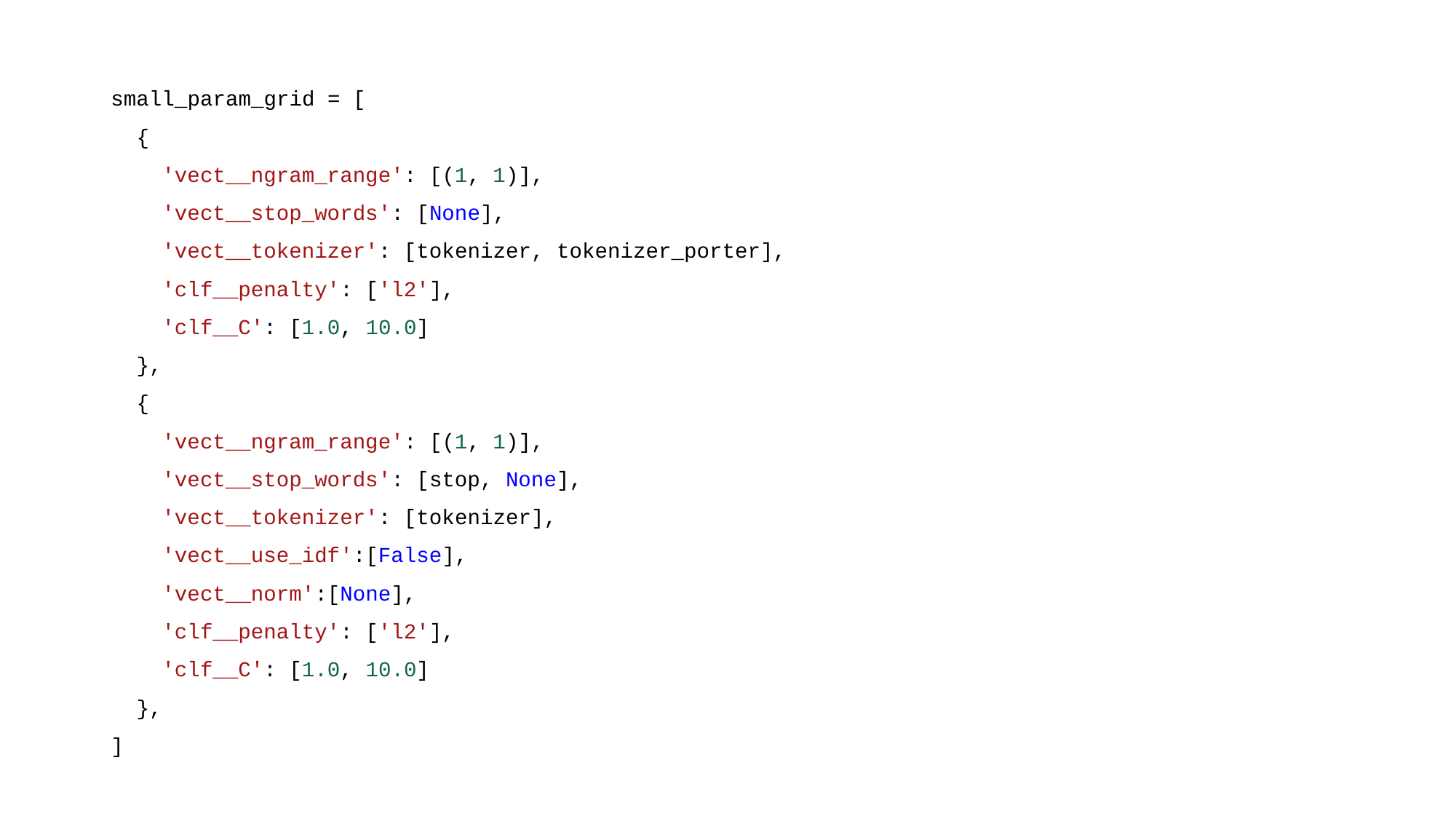

small_param_grid = [
  {
    'vect__ngram_range': [(1, 1)],
    'vect__stop_words': [None],
    'vect__tokenizer': [tokenizer, tokenizer_porter],
    'clf__penalty': ['l2'],
    'clf__C': [1.0, 10.0]
  },
  {
    'vect__ngram_range': [(1, 1)],
    'vect__stop_words': [stop, None],
    'vect__tokenizer': [tokenizer],
    'vect__use_idf':[False],
    'vect__norm':[None],
    'clf__penalty': ['l2'],
    'clf__C': [1.0, 10.0]
  },
]